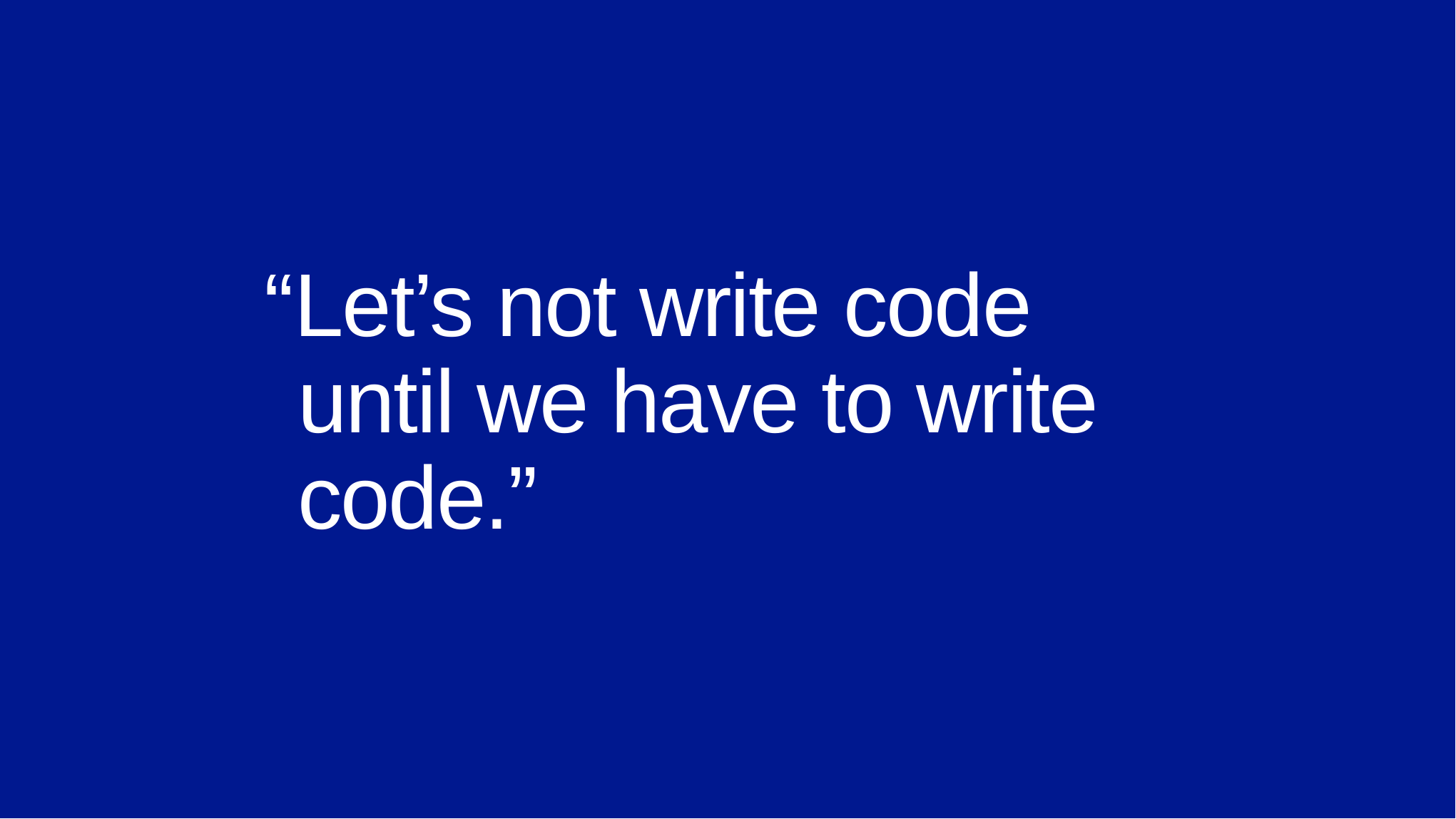

# “Let’s not write code until we have to write code.”